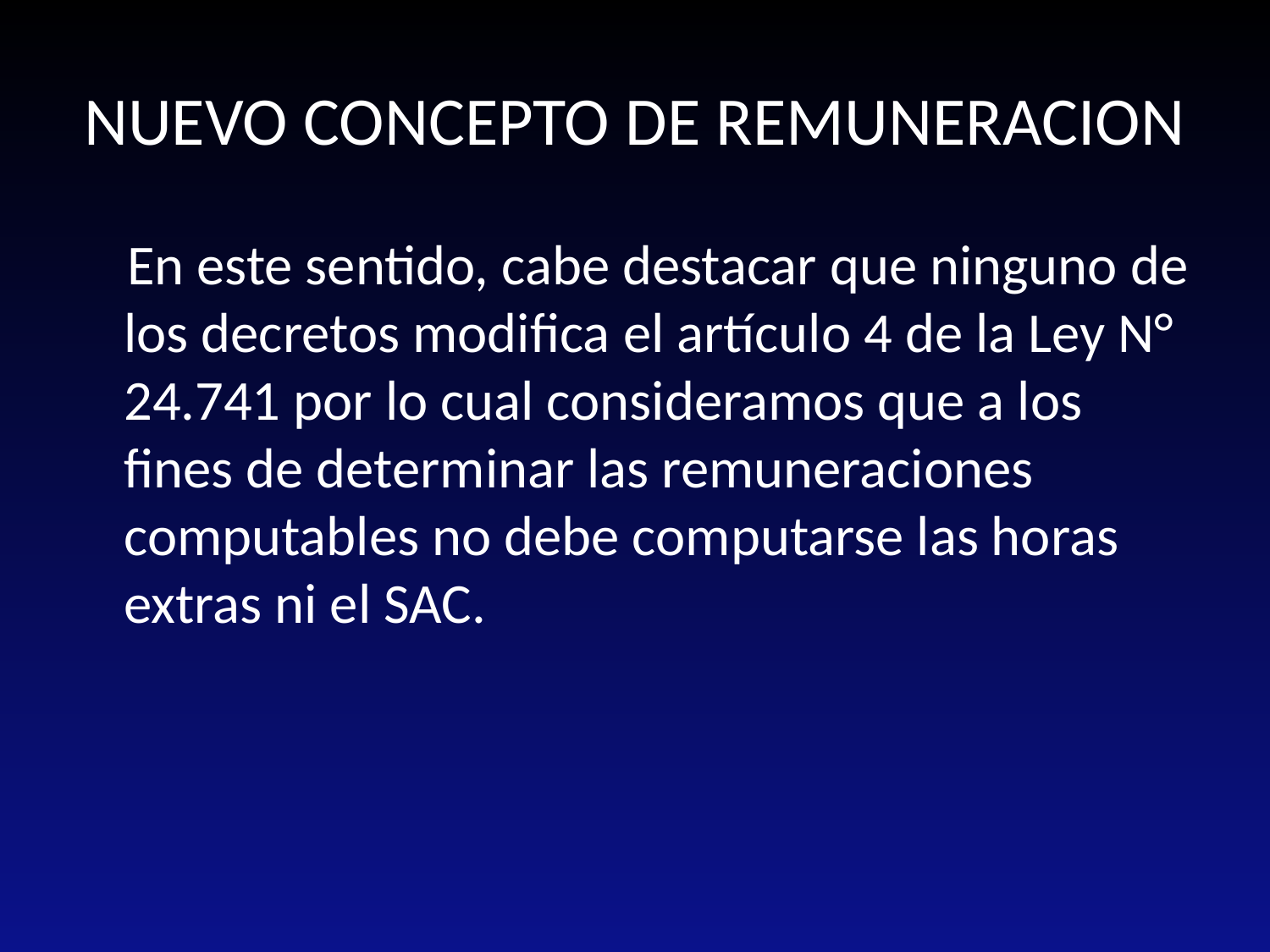

# NUEVO CONCEPTO DE REMUNERACION
    En este sentido, cabe destacar que ninguno de los decretos modifica el artículo 4 de la Ley N° 24.741 por lo cual consideramos que a los fines de determinar las remuneraciones computables no debe computarse las horas extras ni el SAC.